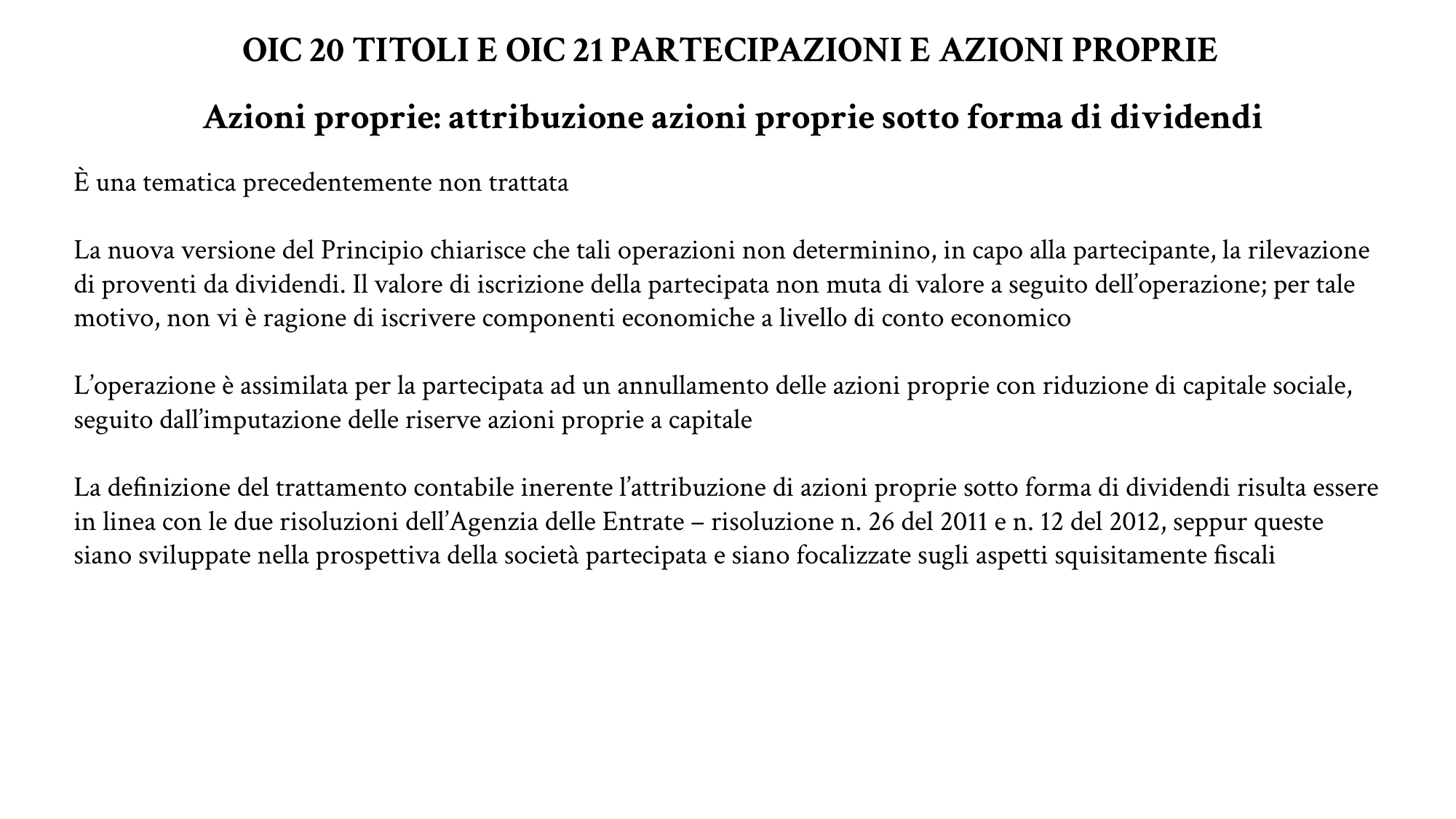

OIC 20 TITOLI E OIC 21 PARTECIPAZIONI E AZIONI PROPRIE
Azioni proprie: attribuzione azioni proprie sotto forma di dividendi
È una tematica precedentemente non trattata

La nuova versione del Principio chiarisce che tali operazioni non determinino, in capo alla partecipante, la rilevazione di proventi da dividendi. Il valore di iscrizione della partecipata non muta di valore a seguito dell’operazione; per tale motivo, non vi è ragione di iscrivere componenti economiche a livello di conto economico

L’operazione è assimilata per la partecipata ad un annullamento delle azioni proprie con riduzione di capitale sociale, seguito dall’imputazione delle riserve azioni proprie a capitale

La definizione del trattamento contabile inerente l’attribuzione di azioni proprie sotto forma di dividendi risulta essere in linea con le due risoluzioni dell’Agenzia delle Entrate – risoluzione n. 26 del 2011 e n. 12 del 2012, seppur queste siano sviluppate nella prospettiva della società partecipata e siano focalizzate sugli aspetti squisitamente fiscali